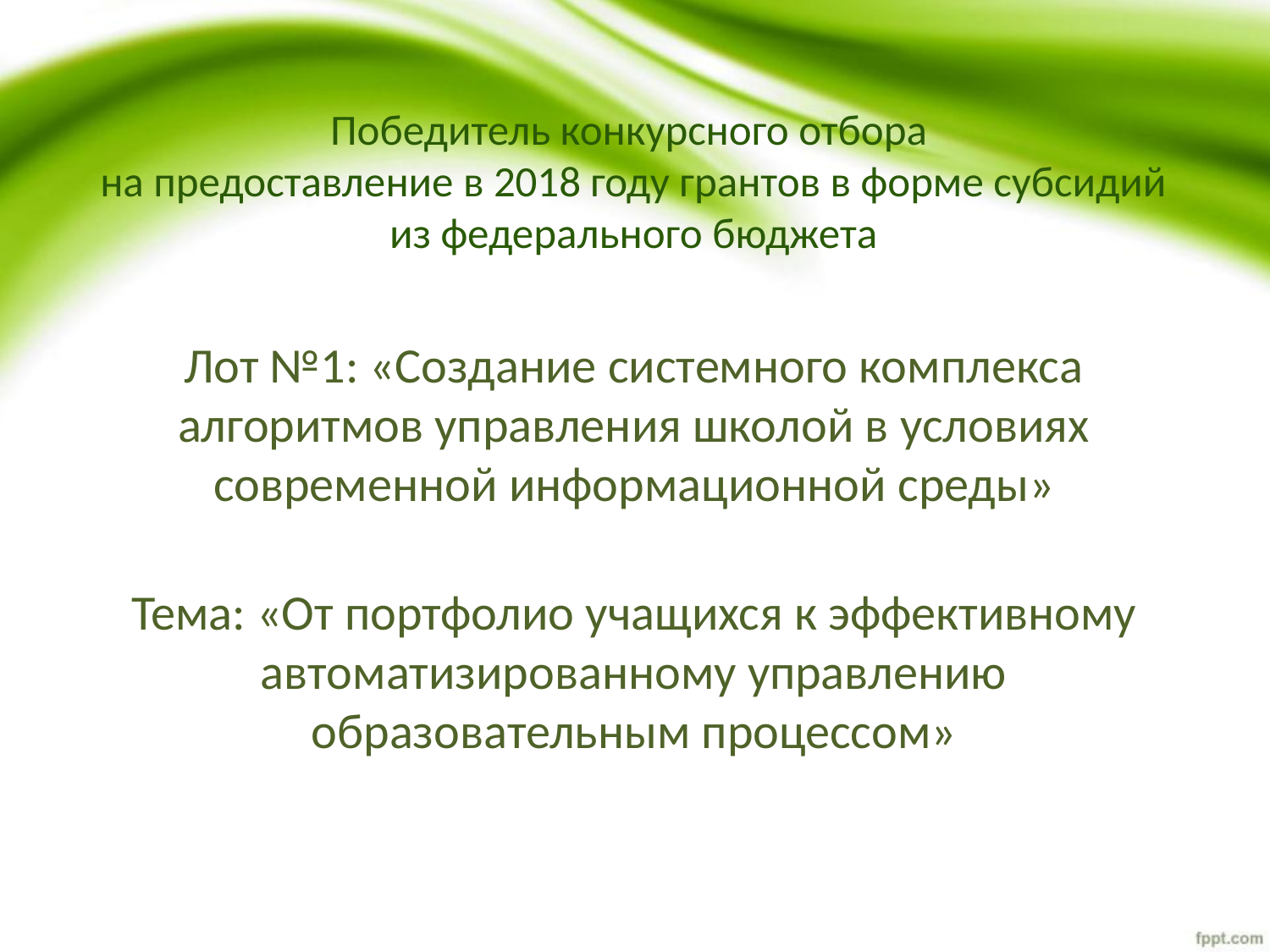

# Победитель конкурсного отбора на предоставление в 2018 году грантов в форме субсидий из федерального бюджета
Лот №1: «Создание системного комплекса алгоритмов управления школой в условиях современной информационной среды»
Тема: «От портфолио учащихся к эффективному автоматизированному управлению образовательным процессом»